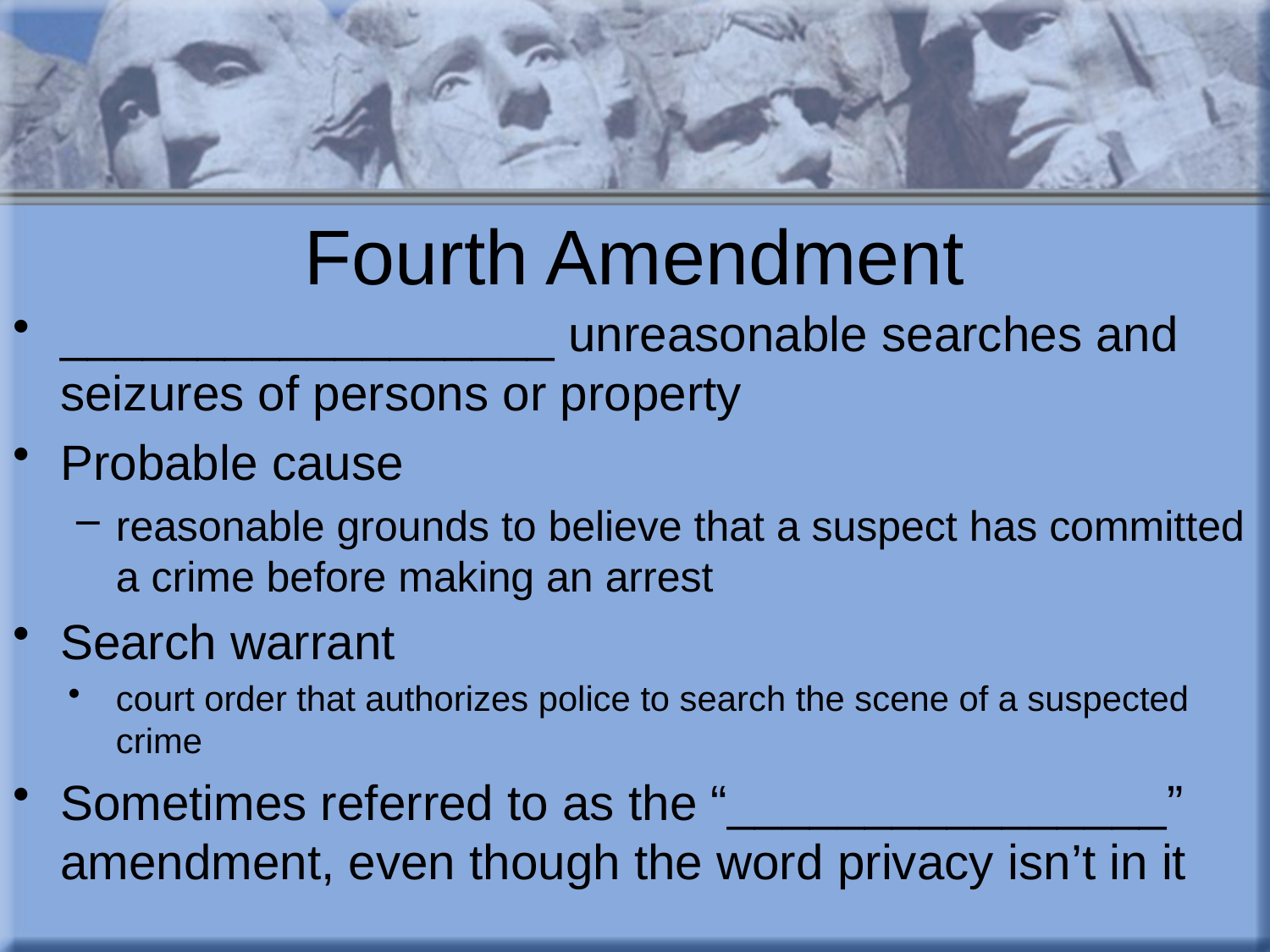

# Fourth Amendment
__________________ unreasonable searches and seizures of persons or property
Probable cause
reasonable grounds to believe that a suspect has committed a crime before making an arrest
Search warrant
court order that authorizes police to search the scene of a suspected crime
Sometimes referred to as the “________________” amendment, even though the word privacy isn’t in it